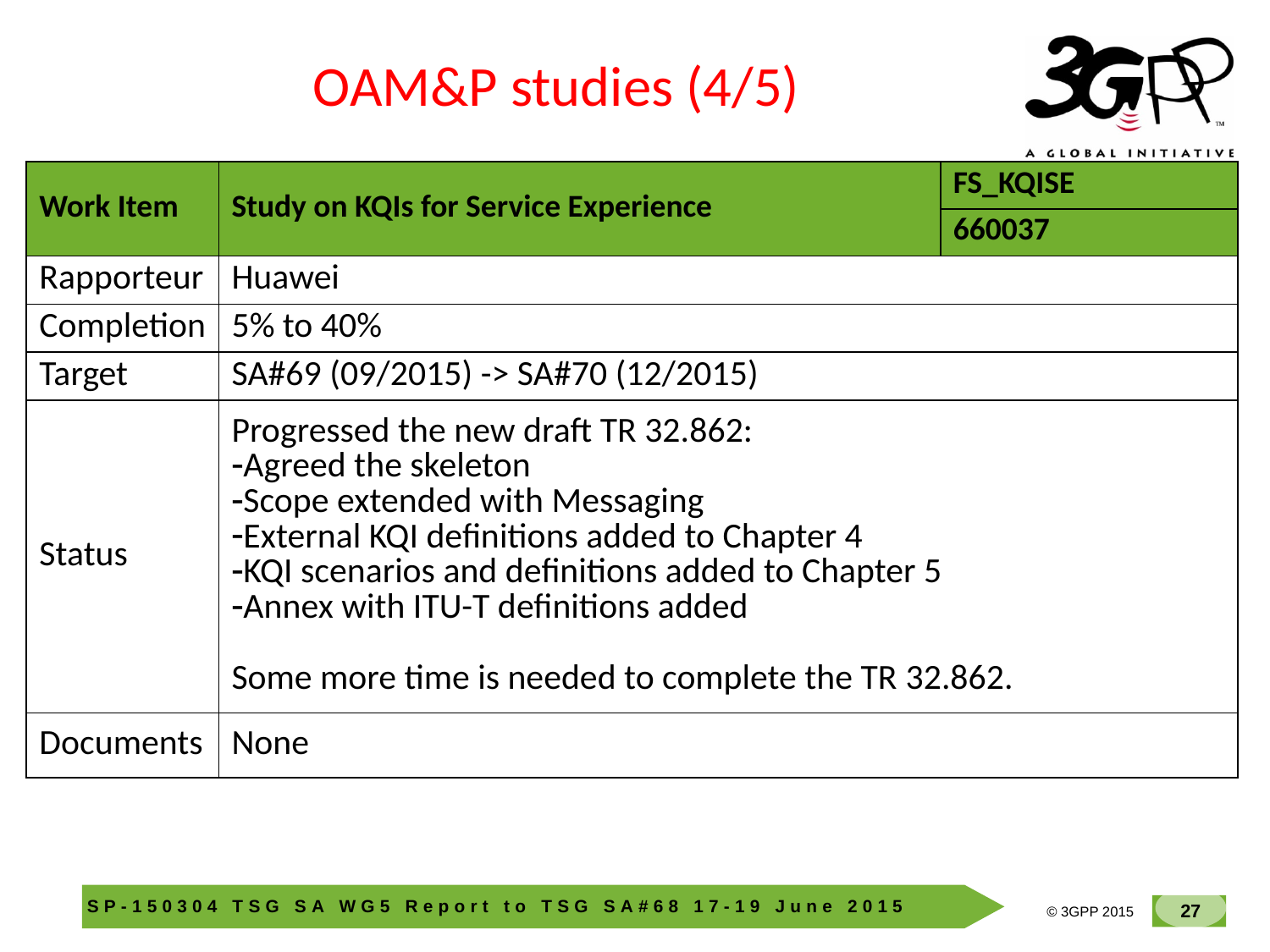

OAM&P studies (4/5)
| Work Item | Study on KQIs for Service Experience | FS\_KQISE |
| --- | --- | --- |
|  |  | 660037 |
| Rapporteur | Huawei |  |
| Completion | 5% to 40% |  |
| Target | SA#69 (09/2015) -> SA#70 (12/2015) |  |
| Status | Progressed the new draft TR 32.862: Agreed the skeleton Scope extended with Messaging External KQI definitions added to Chapter 4 KQI scenarios and definitions added to Chapter 5 Annex with ITU-T definitions added Some more time is needed to complete the TR 32.862. |  |
| Documents | None |  |